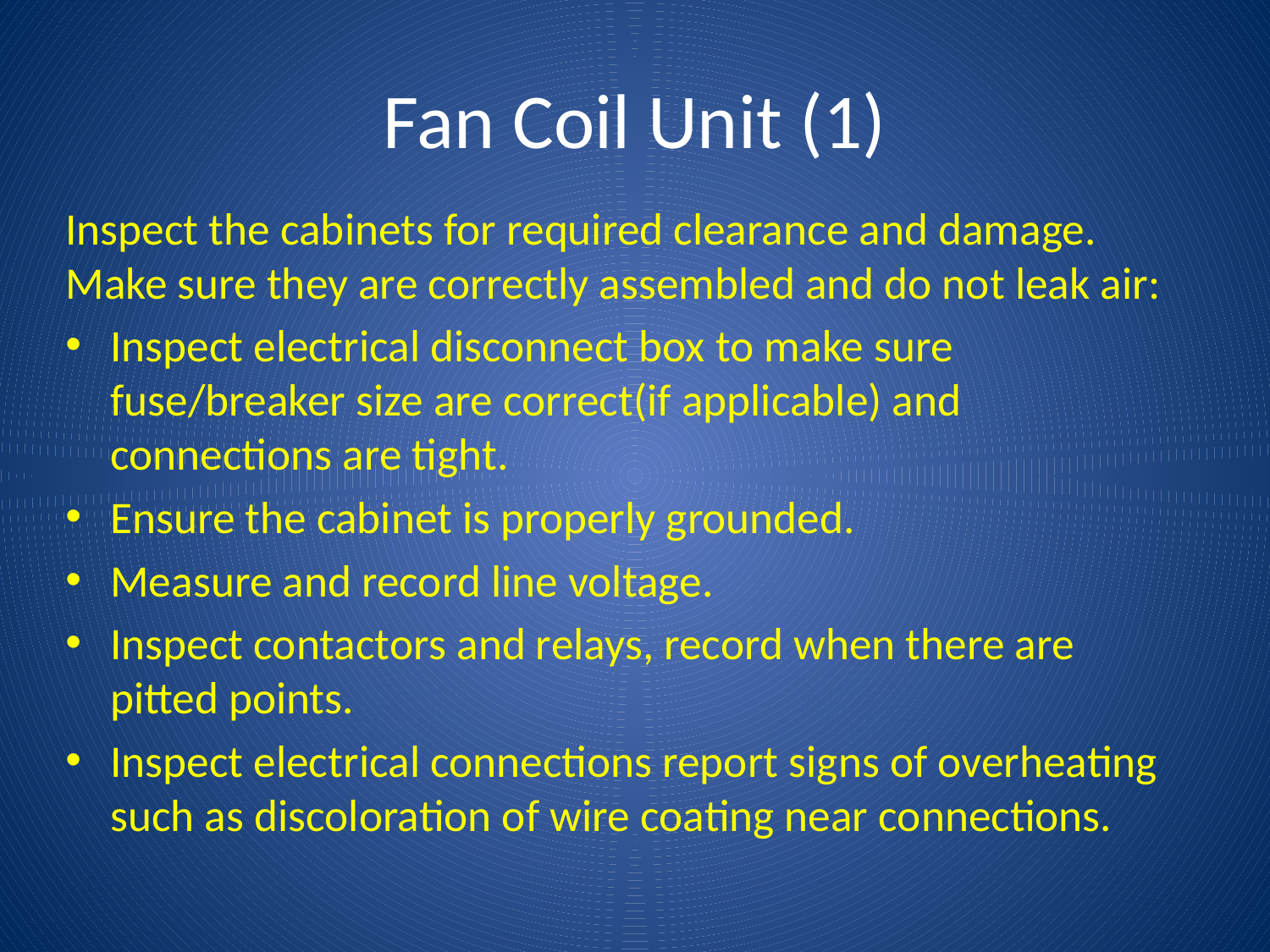

# Fan Coil Unit (1)
Inspect the cabinets for required clearance and damage. Make sure they are correctly assembled and do not leak air:
Inspect electrical disconnect box to make sure fuse/breaker size are correct(if applicable) and connections are tight.
Ensure the cabinet is properly grounded.
Measure and record line voltage.
Inspect contactors and relays, record when there are pitted points.
Inspect electrical connections report signs of overheating such as discoloration of wire coating near connections.